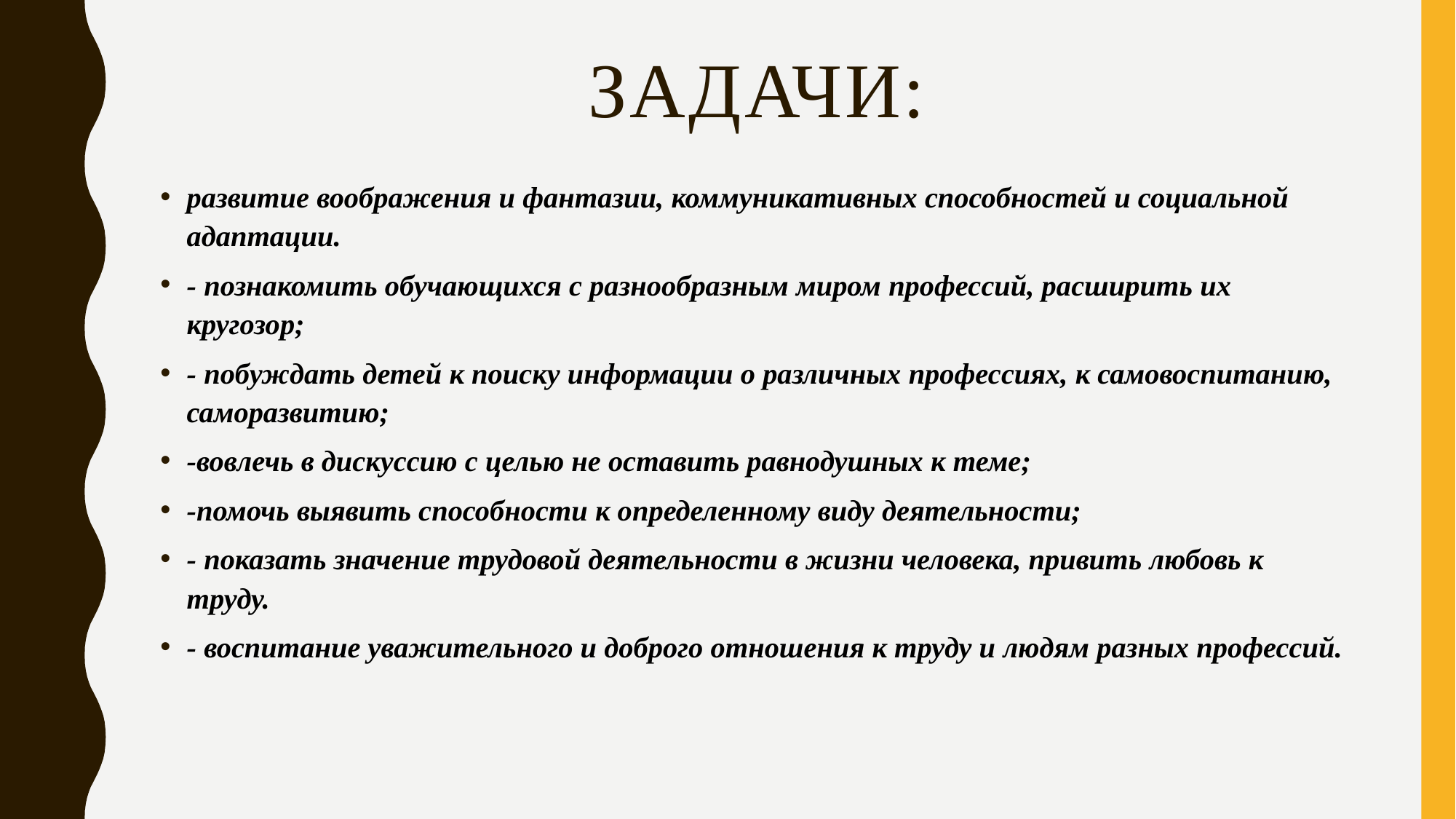

# Задачи:
развитие воображения и фантазии, коммуникативных способностей и социальной адаптации.
- познакомить обучающихся с разнообразным миром профессий, расширить их кругозор;
- побуждать детей к поиску информации о различных профессиях, к самовоспитанию, саморазвитию;
-вовлечь в дискуссию с целью не оставить равнодушных к теме;
-помочь выявить способности к определенному виду деятельности;
- показать значение трудовой деятельности в жизни человека, привить любовь к труду.
- воспитание уважительного и доброго отношения к труду и людям разных профессий.